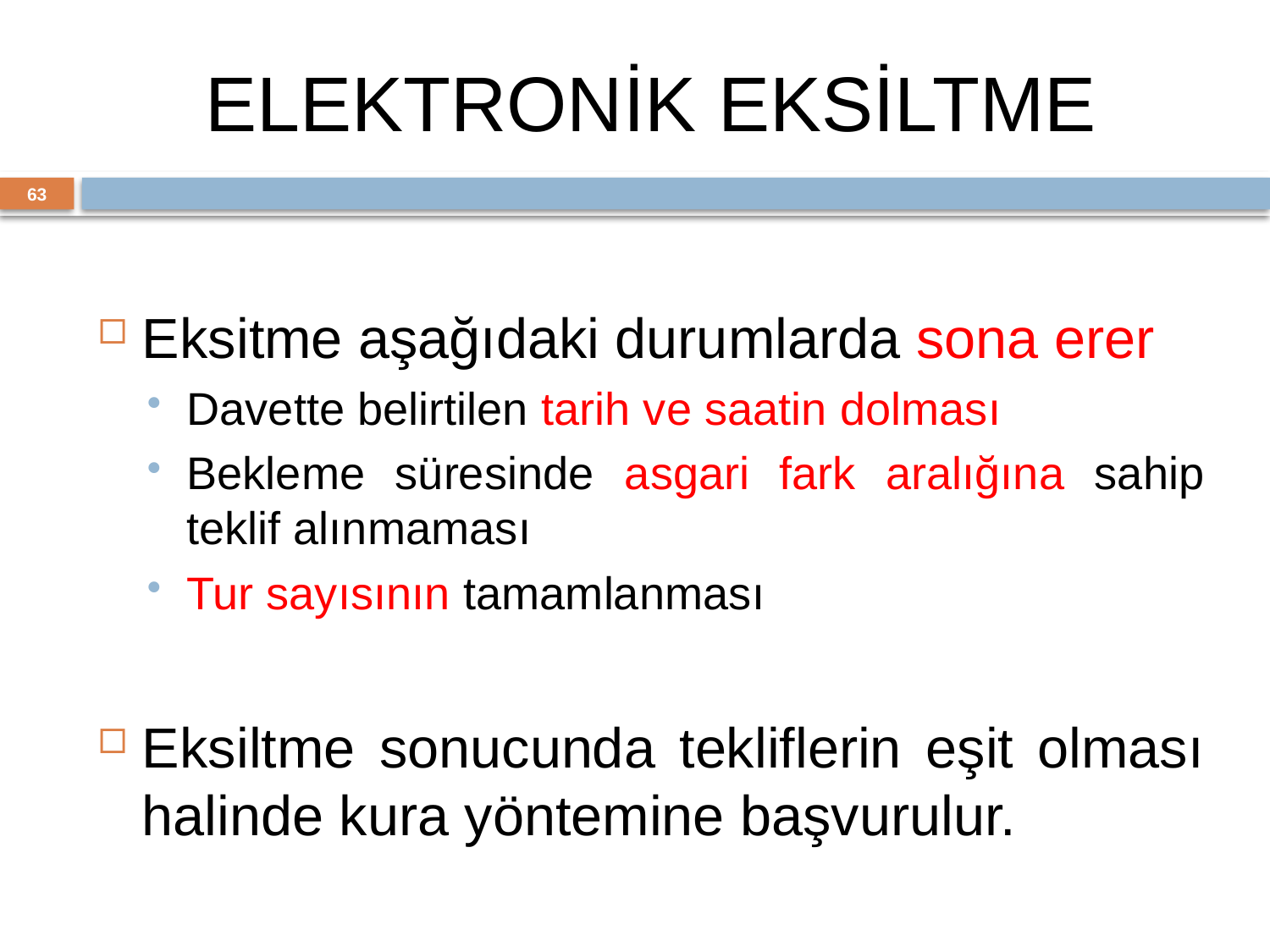

# ELEKTRONİK EKSİLTME
63

Eksitme aşağıdaki durumlarda sona erer
Davette belirtilen tarih ve saatin dolması
Bekleme süresinde asgari fark aralığına sahip teklif alınmaması
Tur sayısının tamamlanması

Eksiltme sonucunda tekliflerin eşit olması halinde kura yöntemine başvurulur.